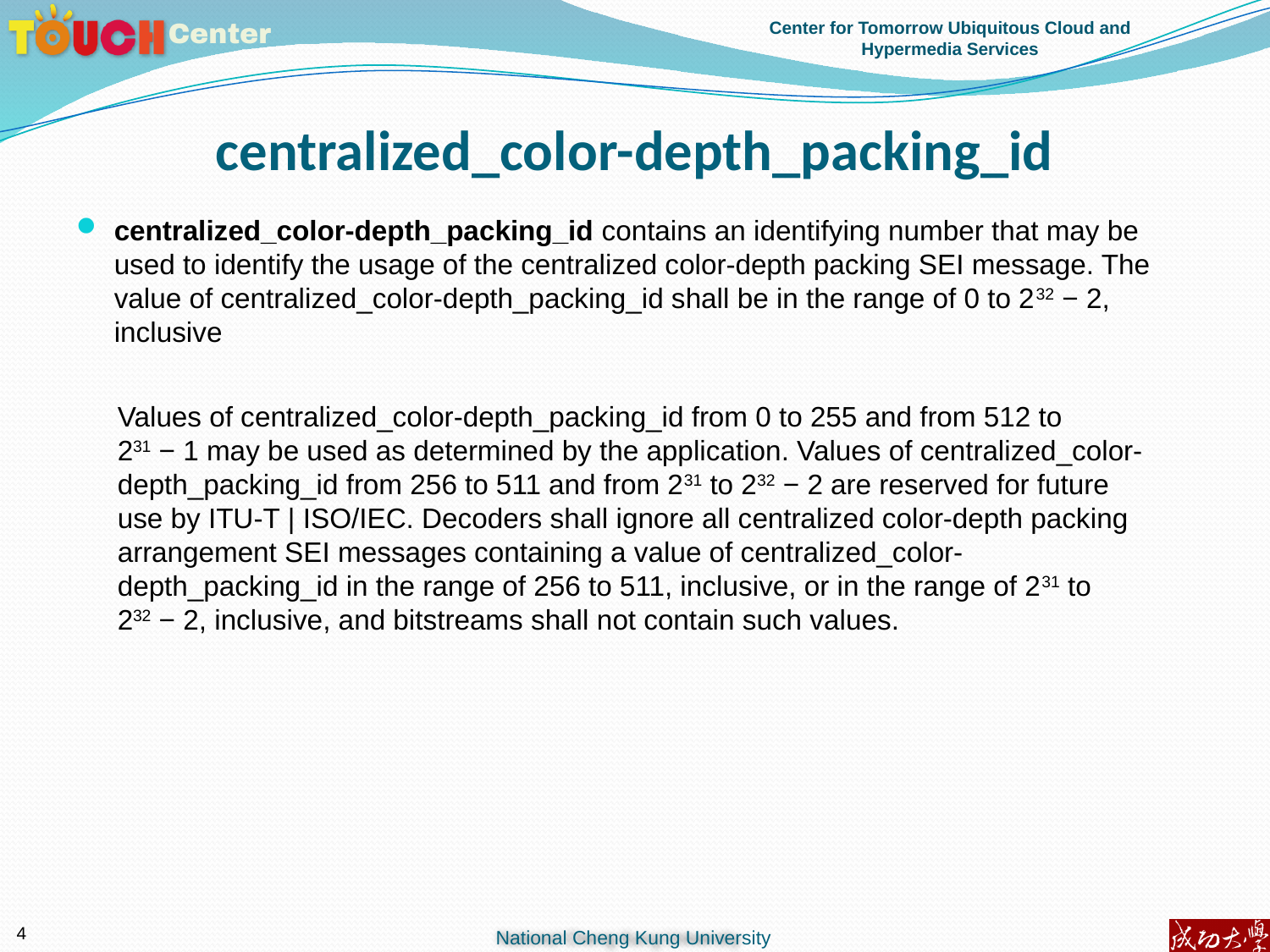

# centralized_color-depth_packing_id
centralized_color-depth_packing_id contains an identifying number that may be used to identify the usage of the centralized color-depth packing SEI message. The value of centralized_color-depth_packing_id shall be in the range of 0 to 232 − 2, inclusive
Values of centralized_color-depth_packing_id from 0 to 255 and from 512 to 231 − 1 may be used as determined by the application. Values of centralized_color-depth_packing_id from 256 to 511 and from 231 to 232 − 2 are reserved for future use by ITU-T | ISO/IEC. Decoders shall ignore all centralized color-depth packing arrangement SEI messages containing a value of centralized_color-depth_packing_id in the range of 256 to 511, inclusive, or in the range of 231 to 232 − 2, inclusive, and bitstreams shall not contain such values.